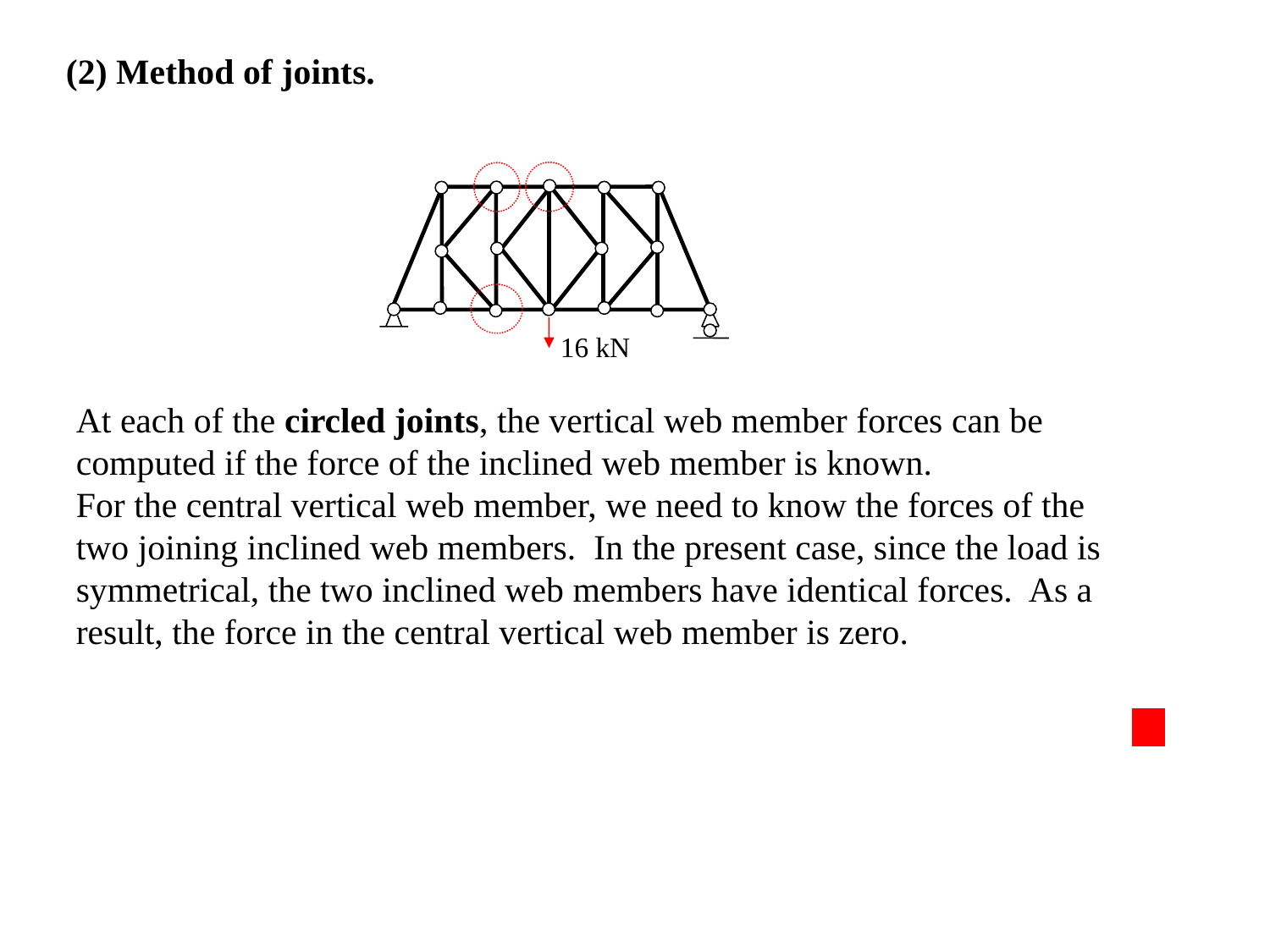

(2) Method of joints.

16 kN

At each of the circled joints, the vertical web member forces can be computed if the force of the inclined web member is known.
For the central vertical web member, we need to know the forces of the two joining inclined web members.  In the present case, since the load is symmetrical, the two inclined web members have identical forces.  As a result, the force in the central vertical web member is zero.